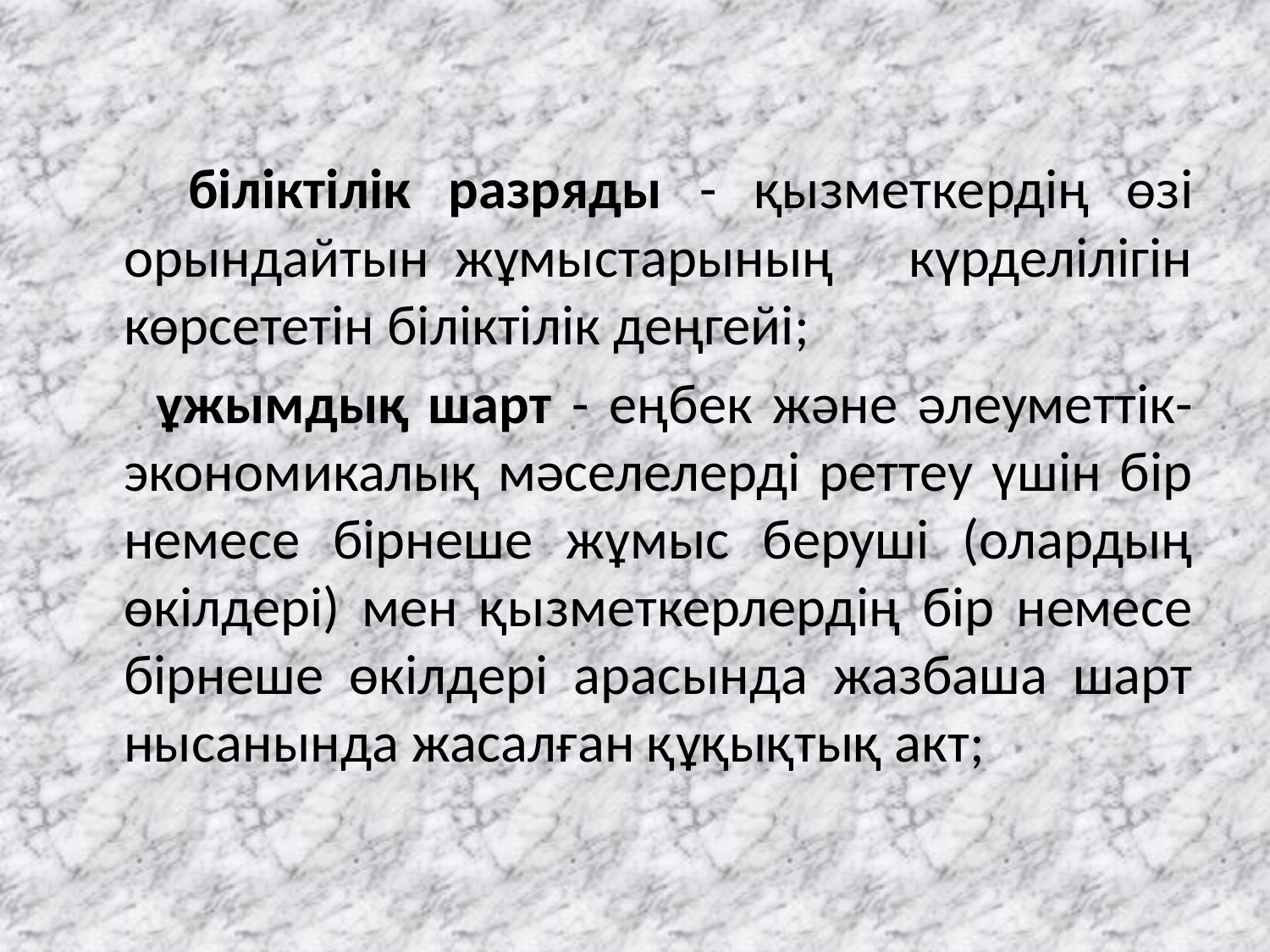

бiлiктiлiк разряды - қызметкердiң өзi орындайтын жұмыстарының   күрделiлiгiн көрсететiн бiлiктiлiк деңгейi;
    ұжымдық шарт - еңбек және әлеуметтік-экономикалық мәселелерді реттеу үшін бір немесе бірнеше жұмыс беруші (олардың өкілдері) мен қызметкерлердің бір немесе бірнеше өкілдері арасында жазбаша шарт нысанында жасалған құқықтық акт;